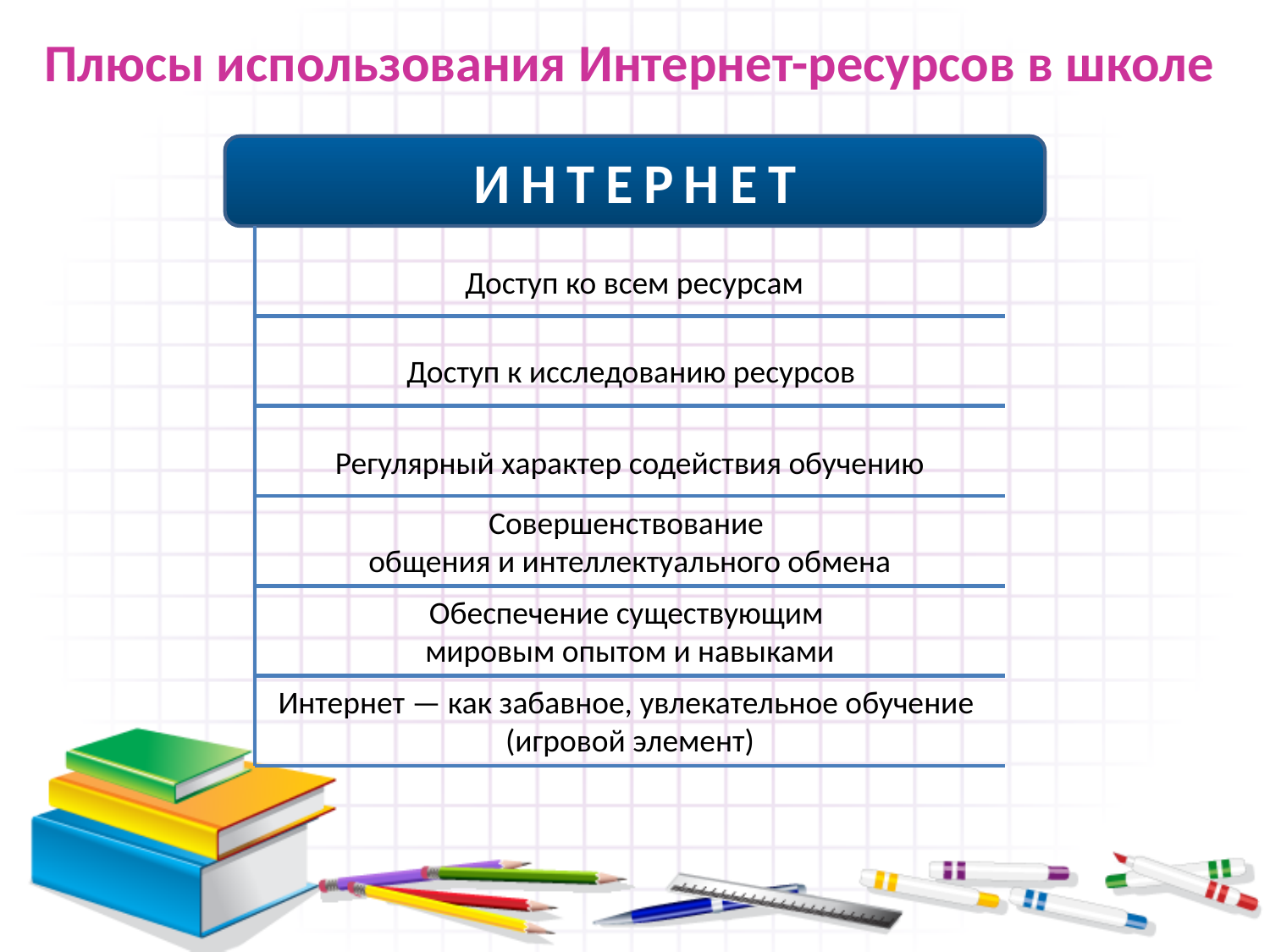

# Плюсы использования Интернет-ресурсов в школе
ИНТЕРНЕТ
Доступ ко всем ресурсам
Доступ к исследованию ресурсов
Регулярный характер содействия обучению
Совершенствование
общения и интеллектуального обмена
Обеспечение существующим
мировым опытом и навыками
Интернет — как забавное, увлекательное обучение
(игровой элемент)